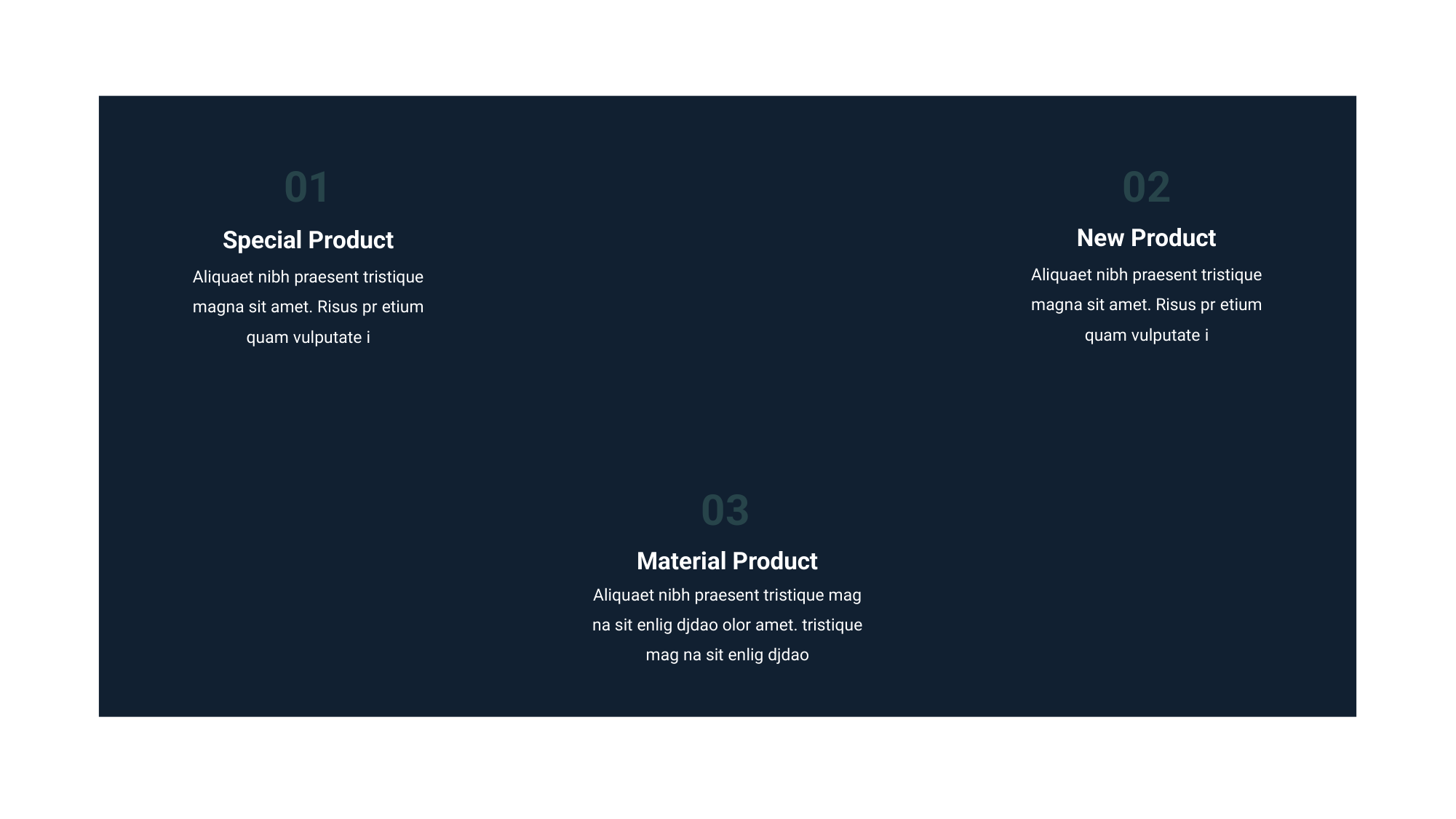

01
02
New Product
Special Product
Aliquaet nibh praesent tristique magna sit amet. Risus pr etium quam vulputate i
Aliquaet nibh praesent tristique magna sit amet. Risus pr etium quam vulputate i

03
Material Product
Aliquaet nibh praesent tristique mag na sit enlig djdao olor amet. tristique mag na sit enlig djdao